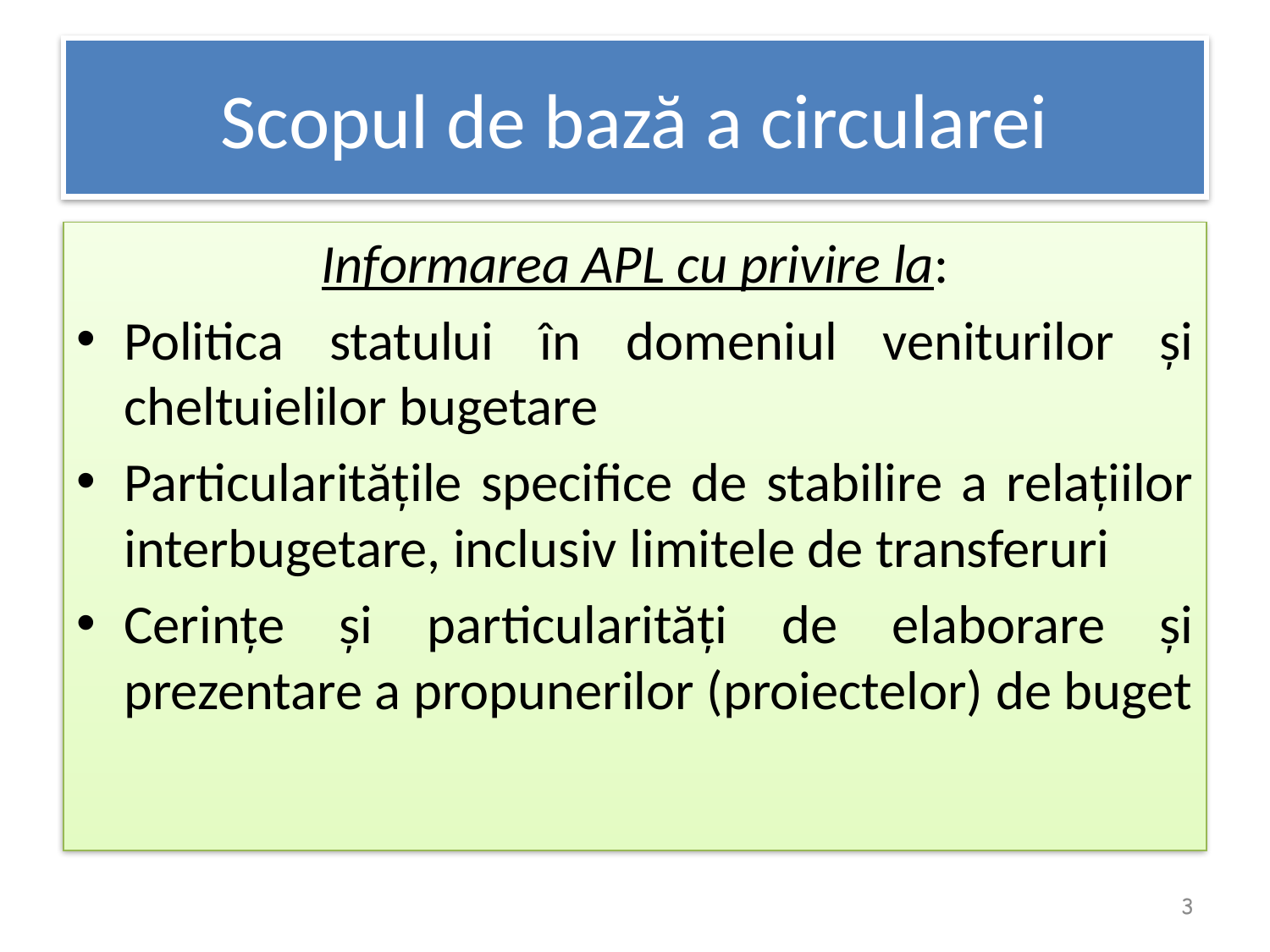

# Scopul de bază a circularei
Informarea APL cu privire la:
Politica statului în domeniul veniturilor și cheltuielilor bugetare
Particularitățile specifice de stabilire a relațiilor interbugetare, inclusiv limitele de transferuri
Cerințe și particularități de elaborare și prezentare a propunerilor (proiectelor) de buget
3